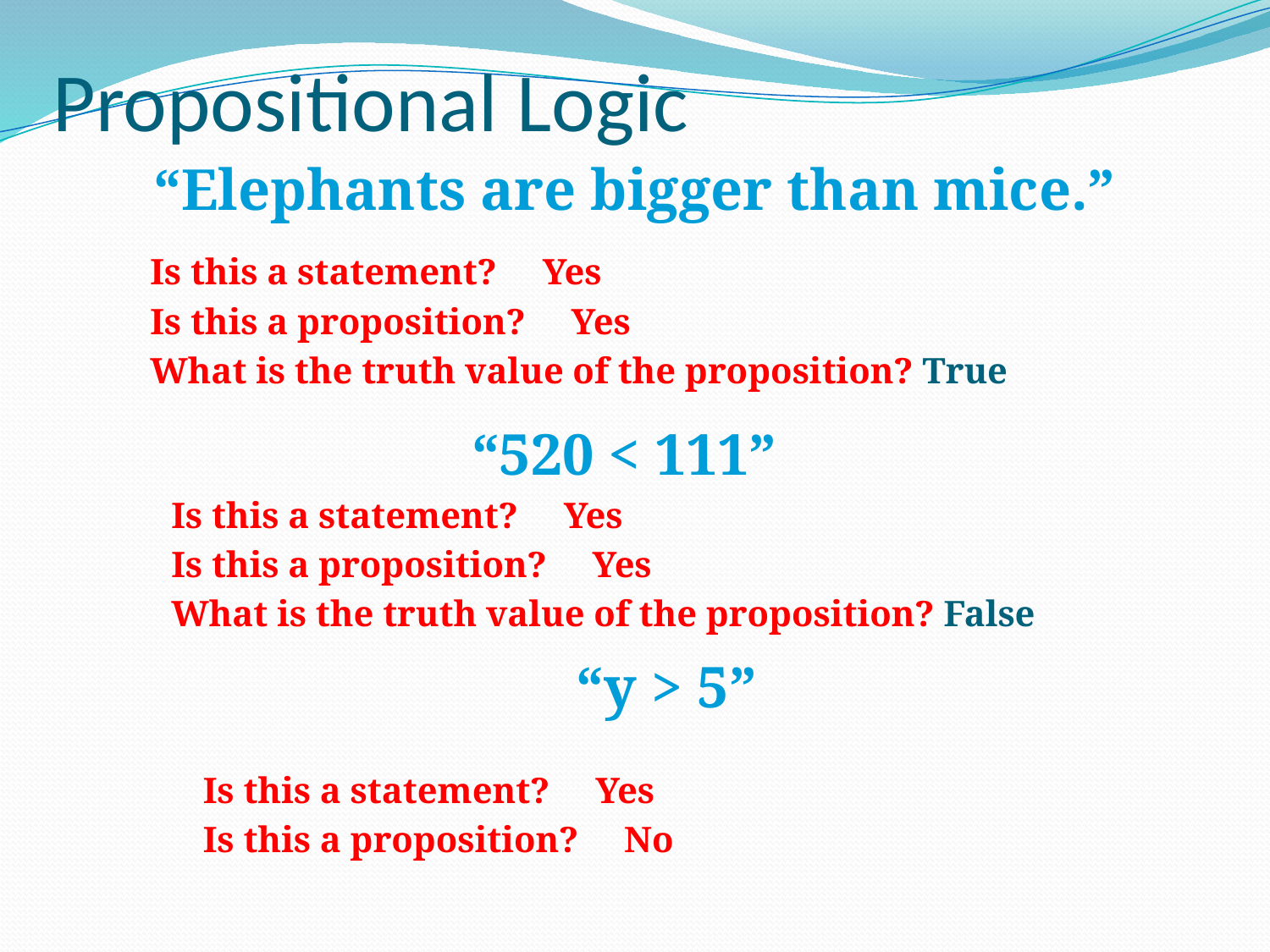

# Propositional Logic
“Elephants are bigger than mice.”
Is this a statement?     Yes
Is this a proposition?     Yes
What is the truth value of the proposition? True
“520 < 111”
Is this a statement?     Yes
Is this a proposition?     Yes
What is the truth value of the proposition? False
“y > 5”
Is this a statement?     Yes
Is this a proposition?     No